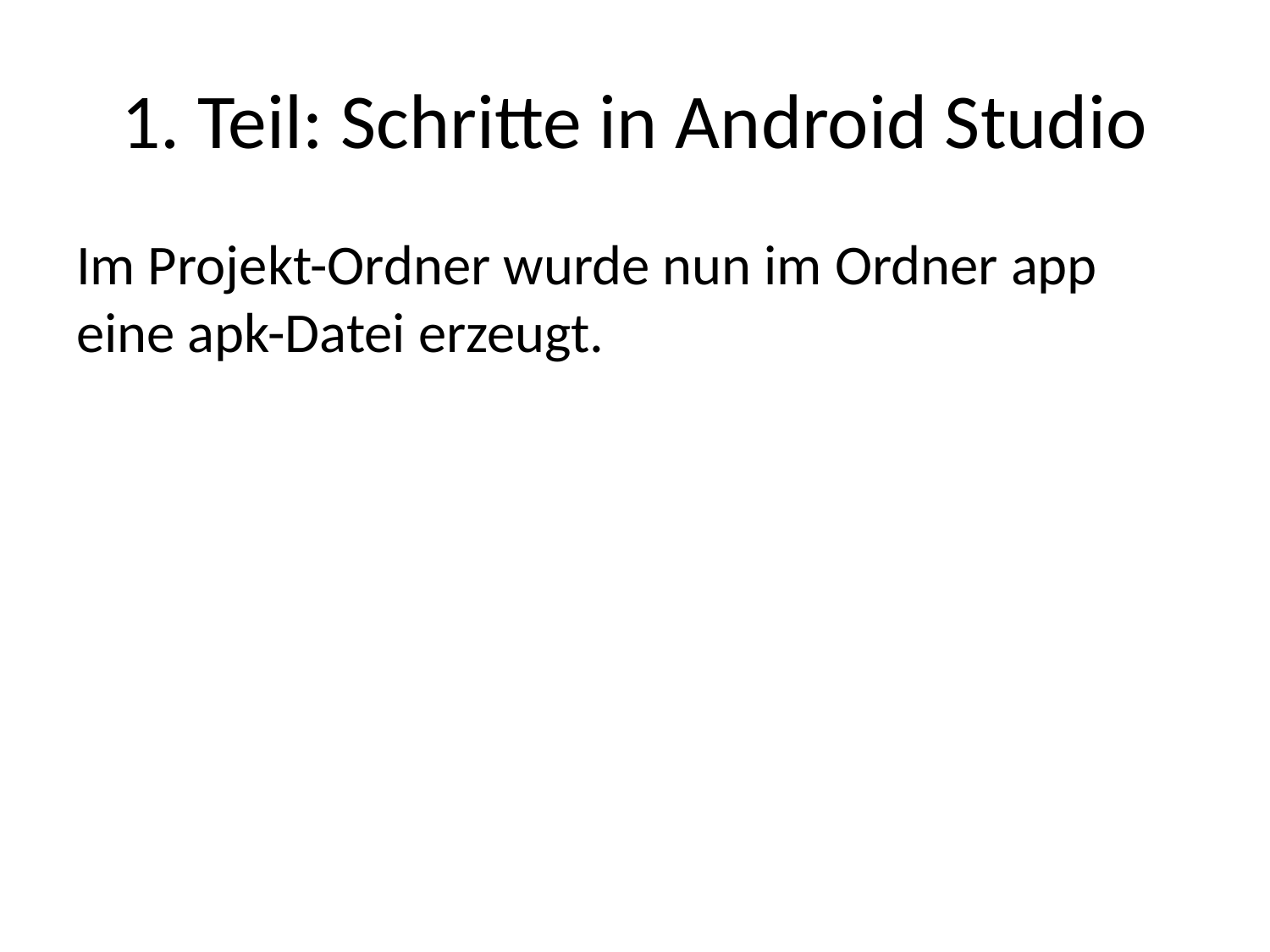

# 1. Teil: Schritte in Android Studio
Im Projekt-Ordner wurde nun im Ordner app eine apk-Datei erzeugt.